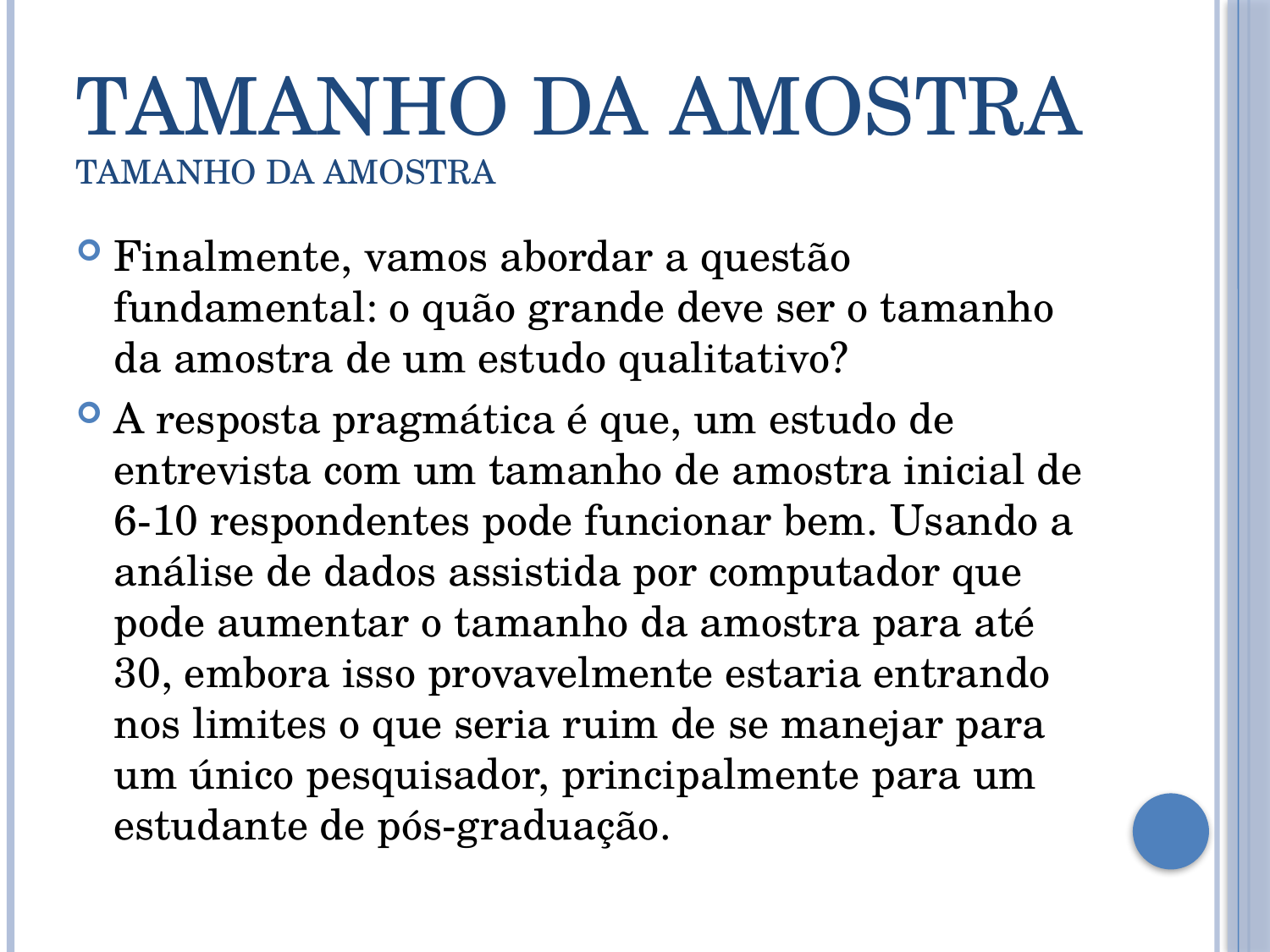

# Tamanho da Amostra Tamanho da Amostra
Finalmente, vamos abordar a questão fundamental: o quão grande deve ser o tamanho da amostra de um estudo qualitativo?
A resposta pragmática é que, um estudo de entrevista com um tamanho de amostra inicial de 6-10 respondentes pode funcionar bem. Usando a análise de dados assistida por computador que pode aumentar o tamanho da amostra para até 30, embora isso provavelmente estaria entrando nos limites o que seria ruim de se manejar para um único pesquisador, principalmente para um estudante de pós-graduação.